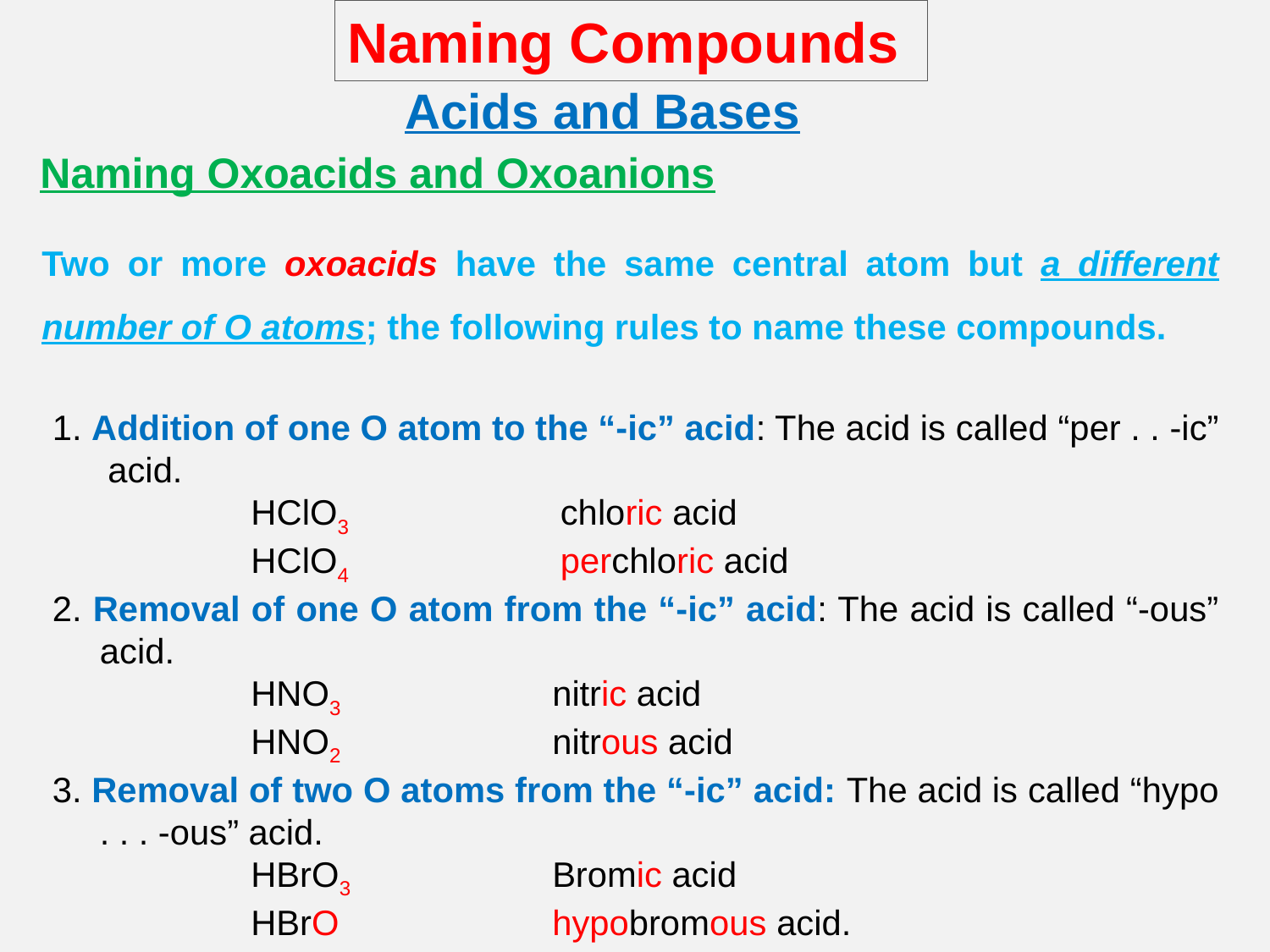

Naming Compounds
Acids and Bases
Naming Oxoacids and Oxoanions
Two or more oxoacids have the same central atom but a different number of O atoms; the following rules to name these compounds.
1. Addition of one O atom to the “-ic” acid: The acid is called “per . . -ic” acid.
HClO3  		chloric acid
HClO4		perchloric acid
2. Removal of one O atom from the “-ic” acid: The acid is called “-ous” acid.
HNO3		nitric acid
HNO2		nitrous acid
3. Removal of two O atoms from the “-ic” acid: The acid is called “hypo . . . -ous” acid.
HBrO3  		Bromic acid
HBrO		hypobromous acid.